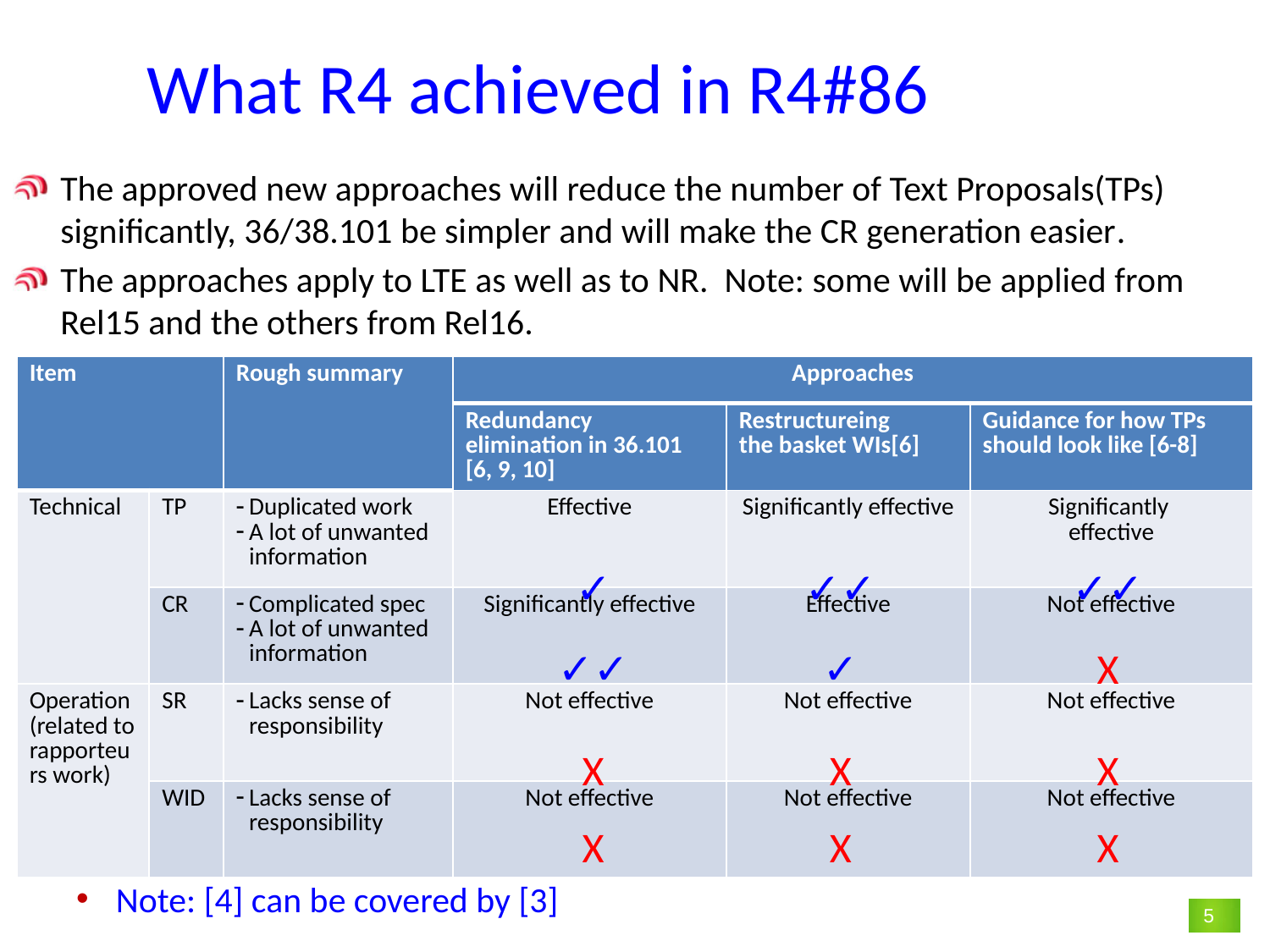

# What R4 achieved in R4#86
The approved new approaches will reduce the number of Text Proposals(TPs) significantly, 36/38.101 be simpler and will make the CR generation easier.
The approaches apply to LTE as well as to NR.  Note: some will be applied from Rel15 and the others from Rel16.

Note: [4] can be covered by [3]

| Item |  | Rough summary | Approaches |  |  |
| --- | --- | --- | --- | --- | --- |
|  |  |  | Redundancy elimination in 36.101 [6, 9, 10] | Restructureing the basket WIs[6] | Guidance for how TPs should look like [6-8] |
| Technical | TP | Duplicated work A lot of unwanted information | Effective | Significantly effective | Significantly effective |
|  | CR | Complicated spec A lot of unwanted information | Significantly effective | Effective | Not effective |
| Operation (related to rapporteurs work) | SR | Lacks sense of responsibility | Not effective | Not effective | Not effective |
|  | WID | Lacks sense of responsibility | Not effective | Not effective | Not effective |
✓
✓✓
✓✓
✓✓
✓
X
X
X
X
X
X
X